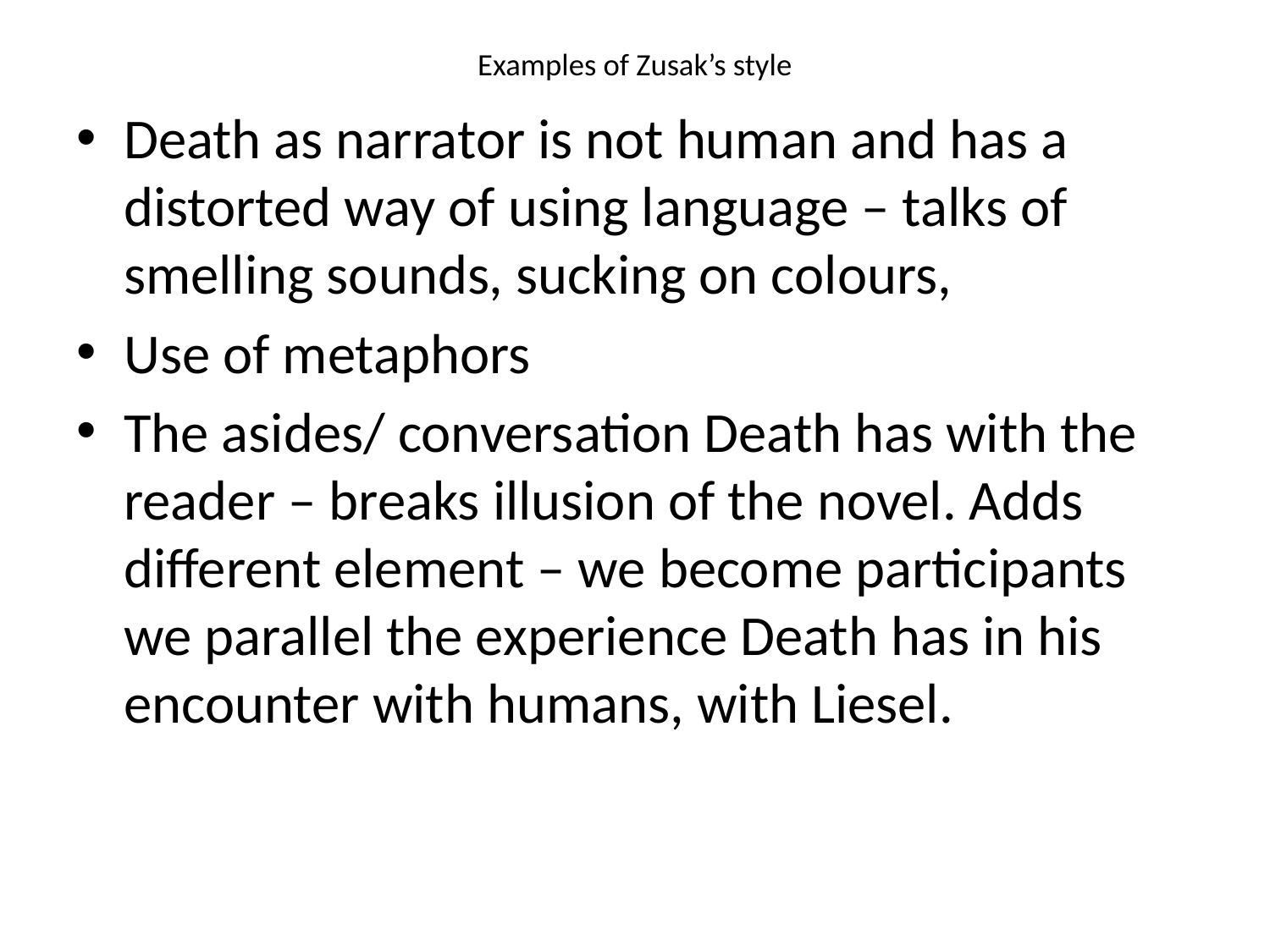

# Examples of Zusak’s style
Death as narrator is not human and has a distorted way of using language – talks of smelling sounds, sucking on colours,
Use of metaphors
The asides/ conversation Death has with the reader – breaks illusion of the novel. Adds  different element – we become participants we parallel the experience Death has in his encounter with humans, with Liesel.